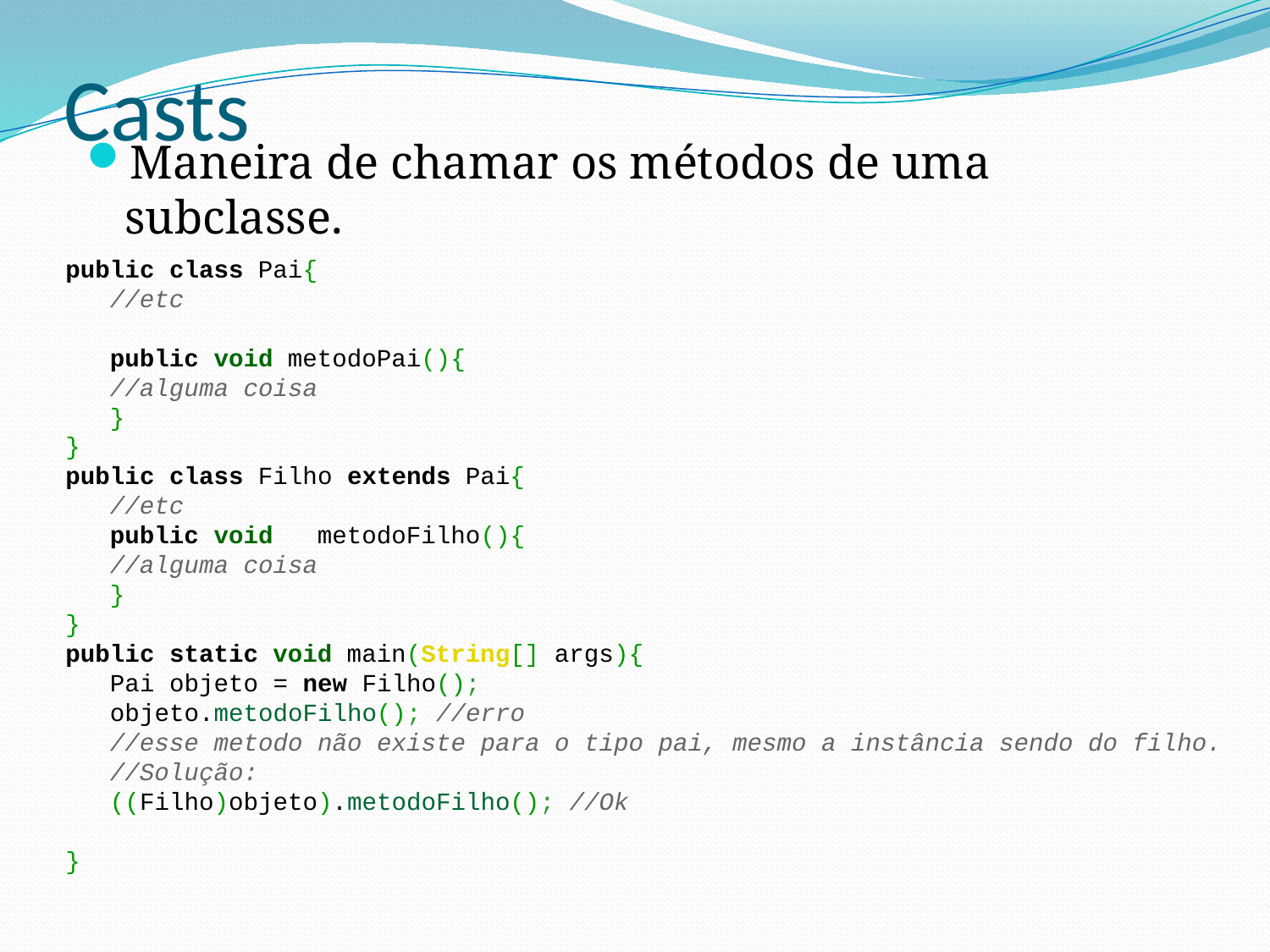

# Casts
Maneira de chamar os métodos de uma subclasse.
public class Pai{
   //etc
 
   public void metodoPai(){
   //alguma coisa
   }
}
public class Filho extends Pai{
   //etc
   public void   metodoFilho(){
   //alguma coisa
   }
}
public static void main(String[] args){
   Pai objeto = new Filho();
   objeto.metodoFilho(); //erro
   //esse metodo não existe para o tipo pai, mesmo a instância sendo do filho.
   //Solução:
   ((Filho)objeto).metodoFilho(); //Ok
 
}